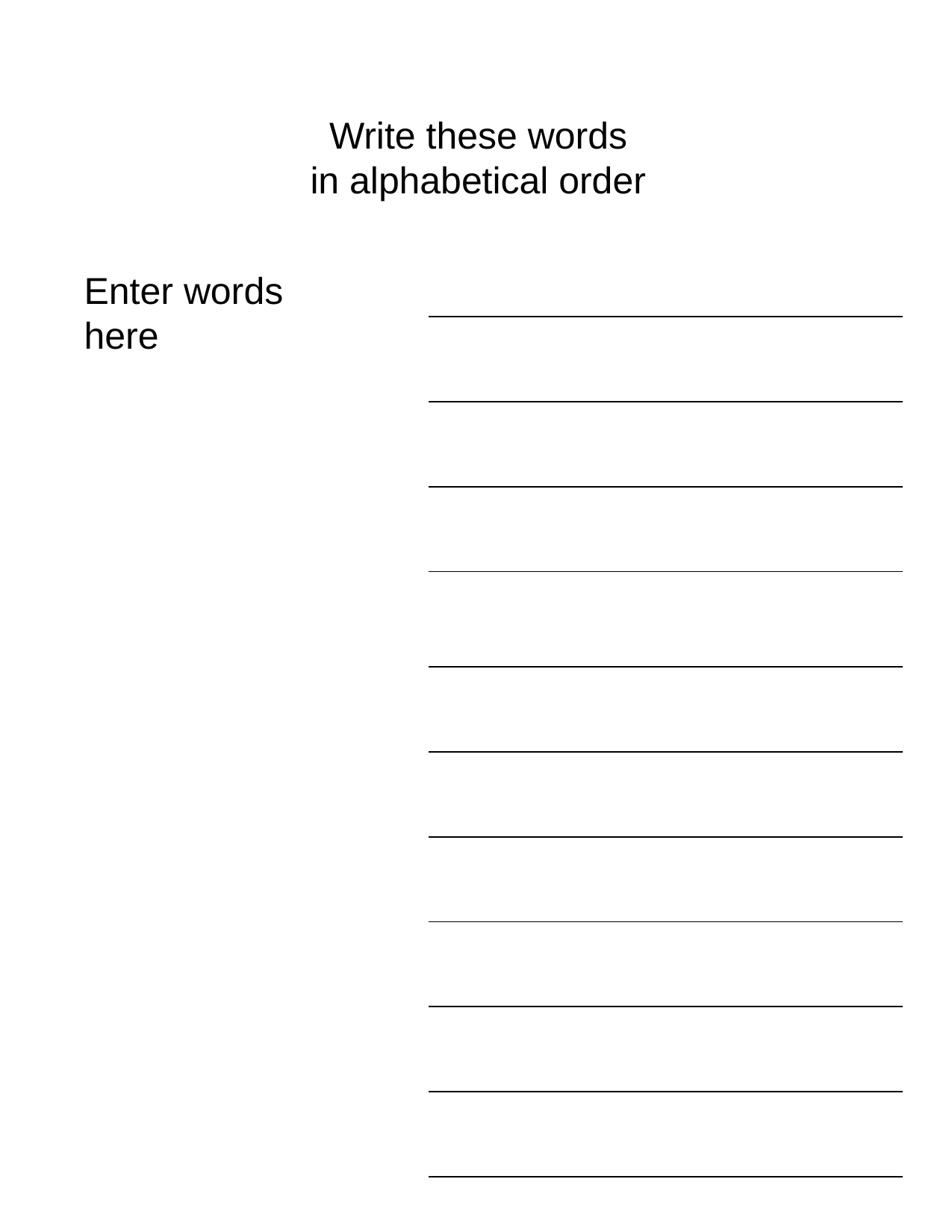

Write these words
in alphabetical order
|  |
| --- |
|  |
|  |
|  |
|  |
|  |
|  |
|  |
|  |
|  |
|  |
Enter words here